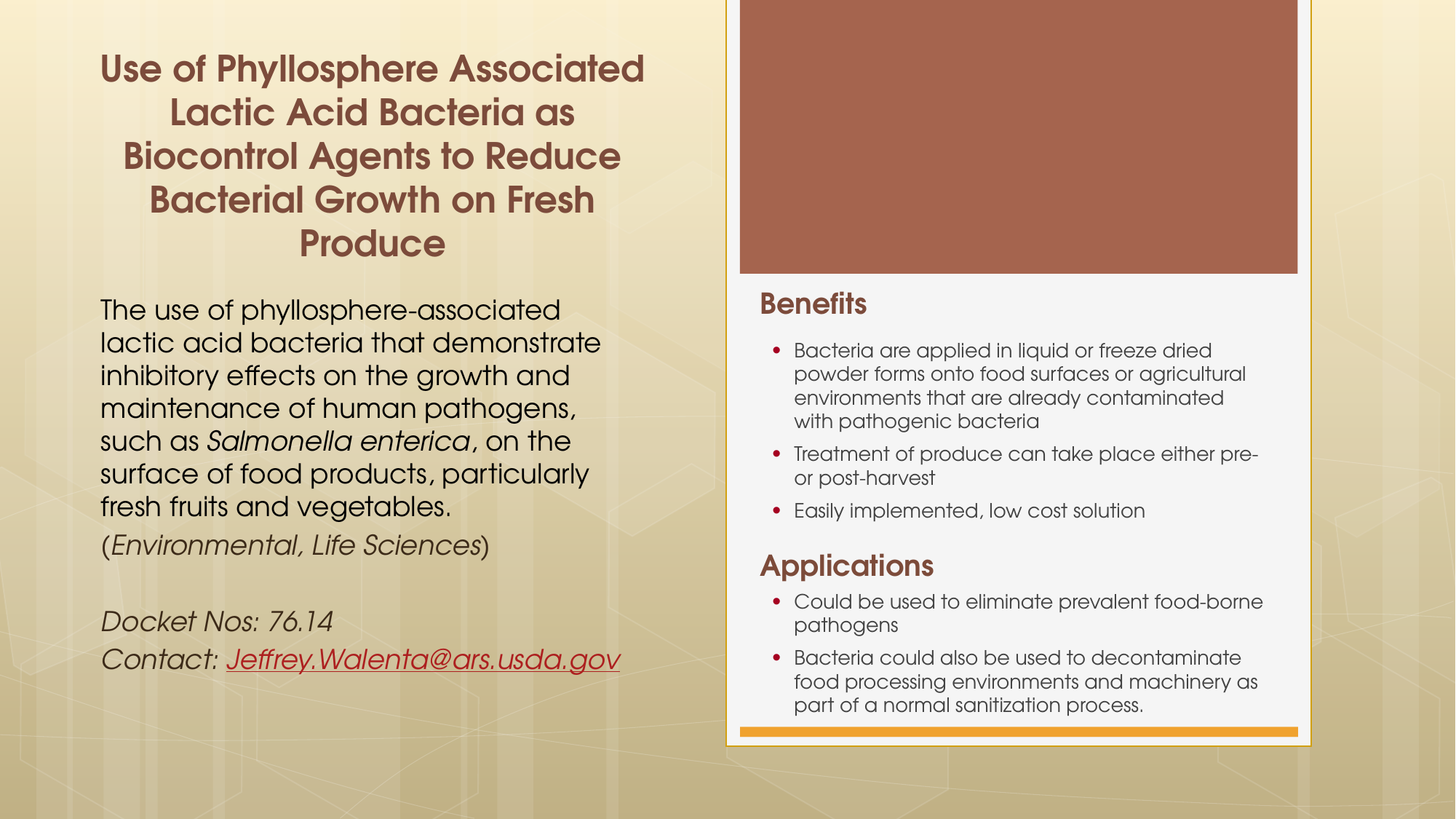

# Use of Phyllosphere Associated Lactic Acid Bacteria as Biocontrol Agents to Reduce Bacterial Growth on Fresh Produce
Benefits

Bacteria are applied in liquid or freeze dried powder forms onto food surfaces or agricultural environments that are already contaminated with pathogenic bacteria
Treatment of produce can take place either pre- or post-harvest
Easily implemented, low cost solution

Applications

Could be used to eliminate prevalent food-borne pathogens
Bacteria could also be used to decontaminate food processing environments and machinery as part of a normal sanitization process.

The use of phyllosphere-associated lactic acid bacteria that demonstrate inhibitory effects on the growth and maintenance of human pathogens, such as Salmonella enterica, on the surface of food products, particularly fresh fruits and vegetables.
(Environmental, Life Sciences)

Docket Nos: 76.14
Contact: Jeffrey.Walenta@ars.usda.gov